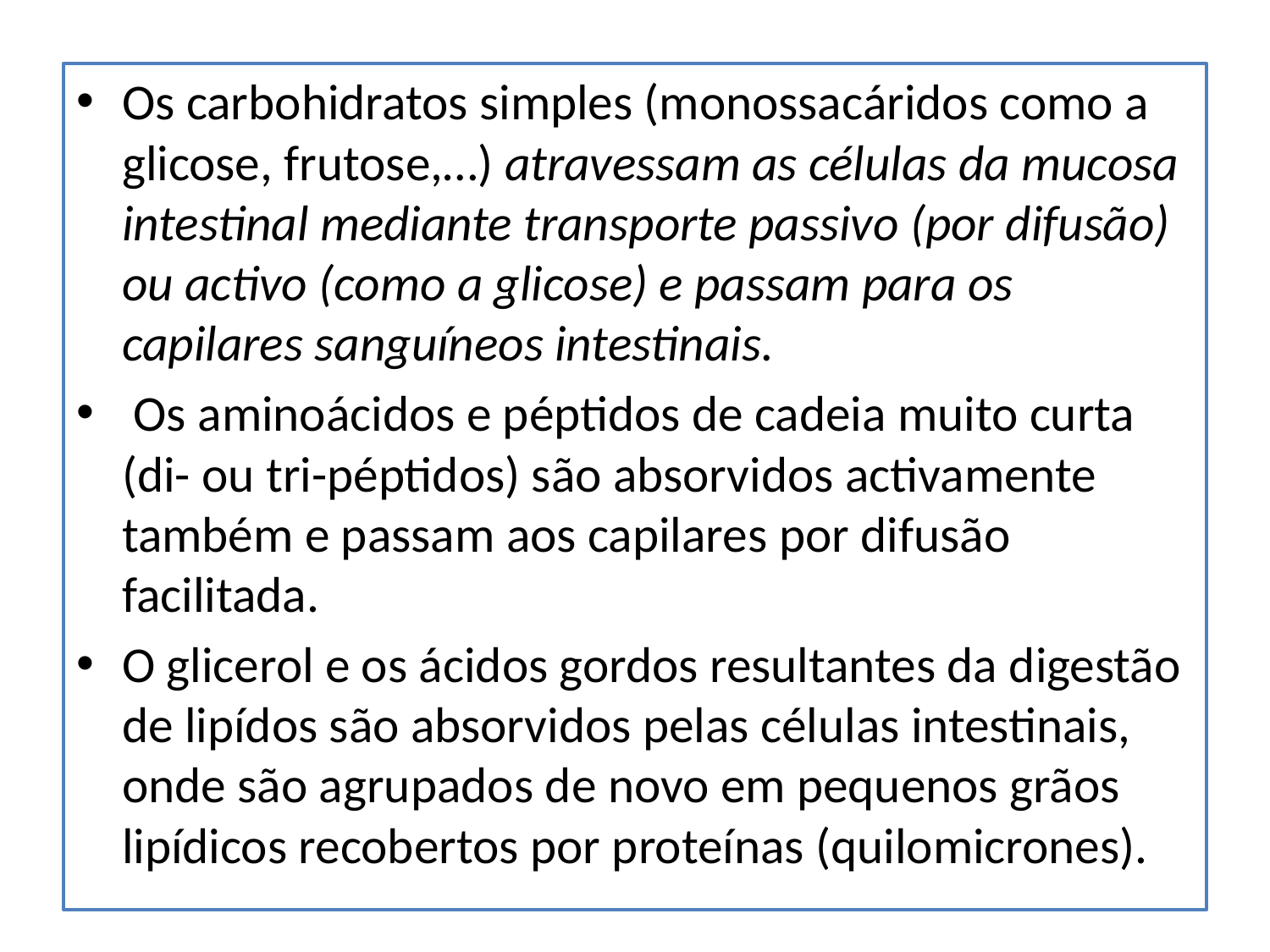

#
Os carbohidratos simples (monossacáridos como a glicose, frutose,…) atravessam as células da mucosa intestinal mediante transporte passivo (por difusão) ou activo (como a glicose) e passam para os capilares sanguíneos intestinais.
 Os aminoácidos e péptidos de cadeia muito curta (di- ou tri-péptidos) são absorvidos activamente também e passam aos capilares por difusão facilitada.
O glicerol e os ácidos gordos resultantes da digestão de lipídos são absorvidos pelas células intestinais, onde são agrupados de novo em pequenos grãos lipídicos recobertos por proteínas (quilomicrones).